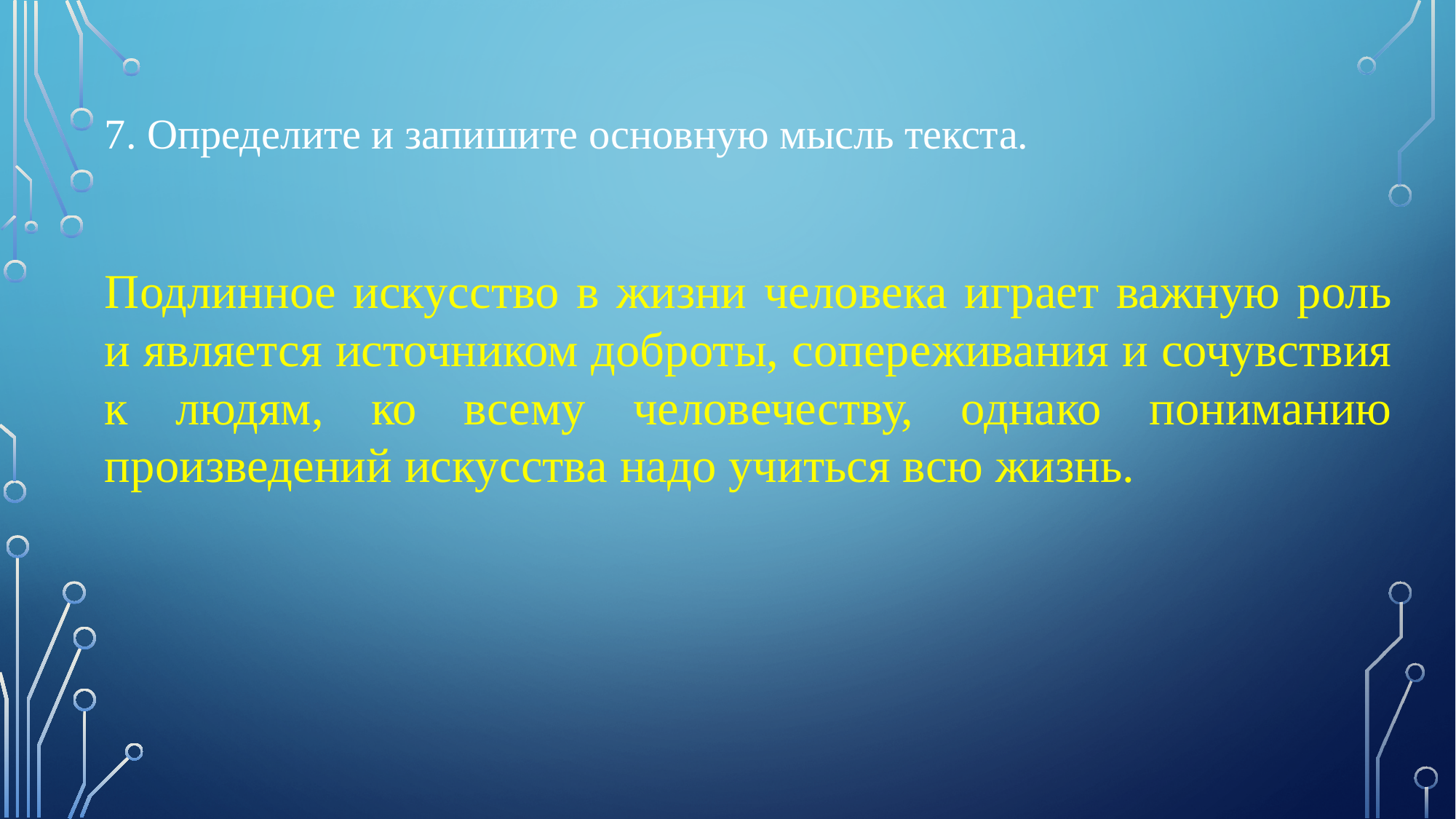

7. Определите и запишите основную мысль текста.

Подлинное искусство в жизни человека играет важную роль и является источником доброты, сопереживания и сочувствия к людям, ко всему человечеству, однако пониманию произведений искусства надо учиться всю жизнь.